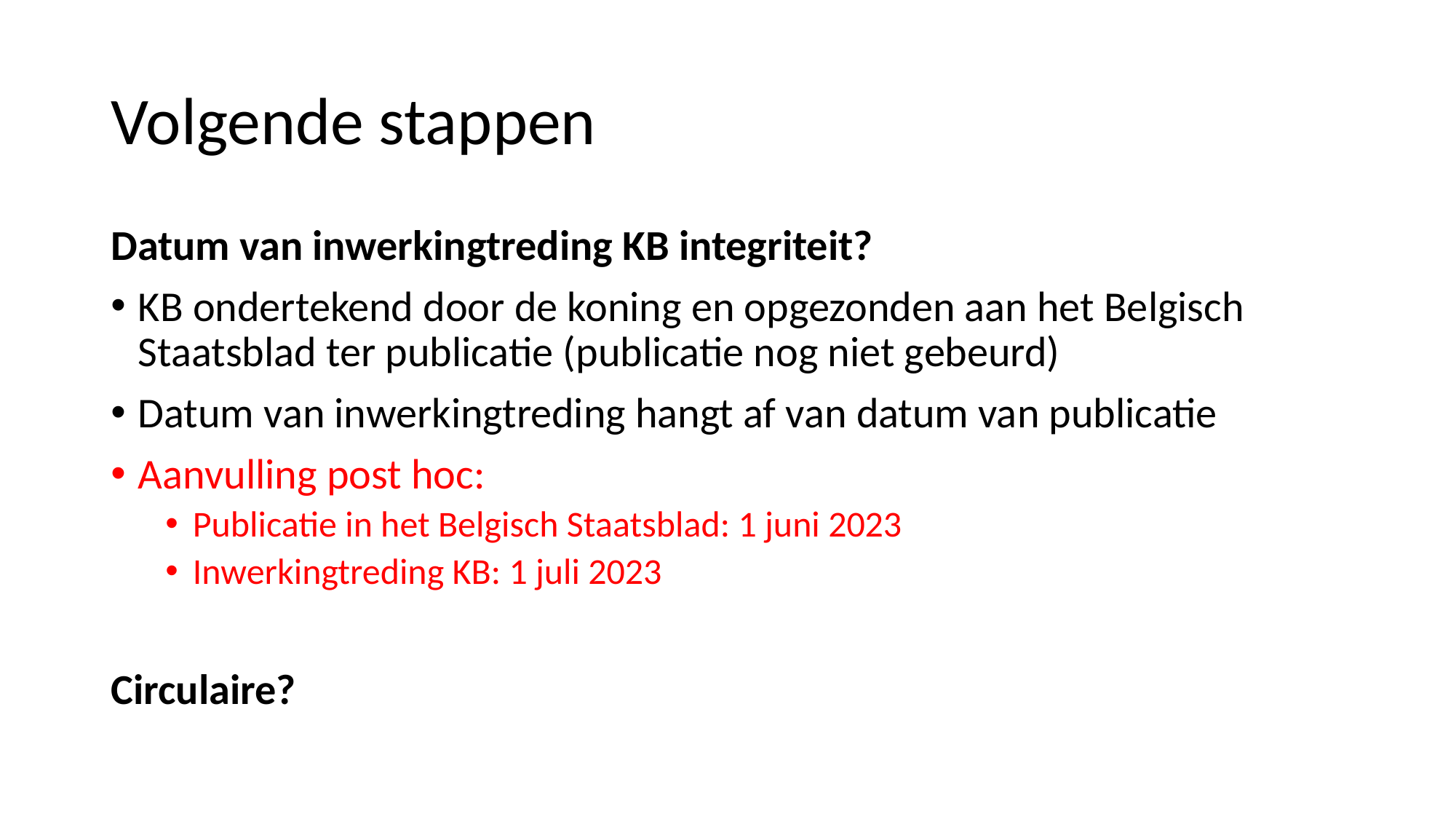

# Volgende stappen
Datum van inwerkingtreding KB integriteit?
KB ondertekend door de koning en opgezonden aan het Belgisch Staatsblad ter publicatie (publicatie nog niet gebeurd)
Datum van inwerkingtreding hangt af van datum van publicatie
Aanvulling post hoc:
Publicatie in het Belgisch Staatsblad: 1 juni 2023
Inwerkingtreding KB: 1 juli 2023

Circulaire?